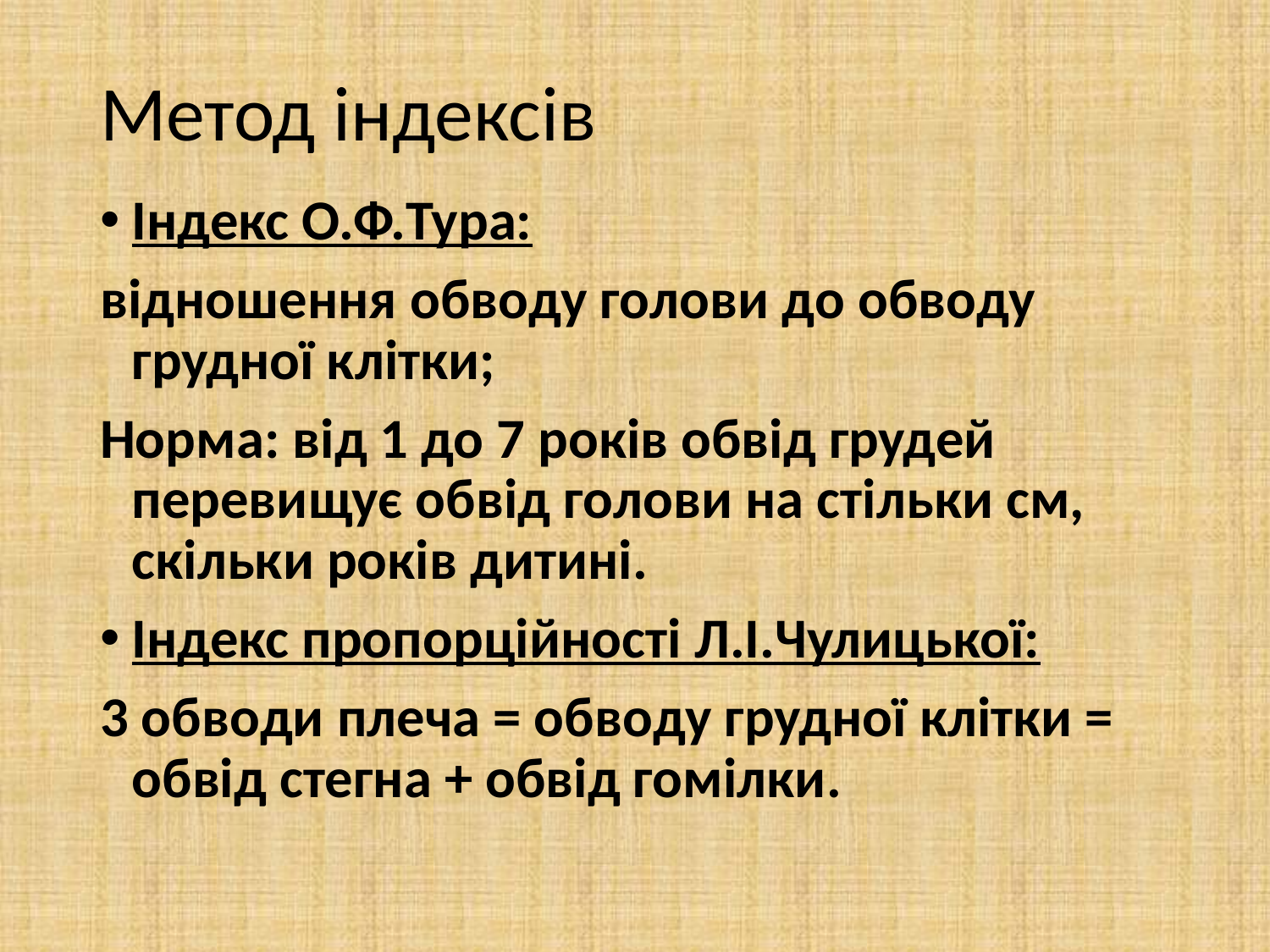

# Метод індексів
Індекс О.Ф.Тура:
відношення обводу голови до обводу грудної клітки;
Норма: від 1 до 7 років обвід грудей перевищує обвід голови на стільки см, скільки років дитині.
Індекс пропорційності Л.І.Чулицької:
3 обводи плеча = обводу грудної клітки = обвід стегна + обвід гомілки.